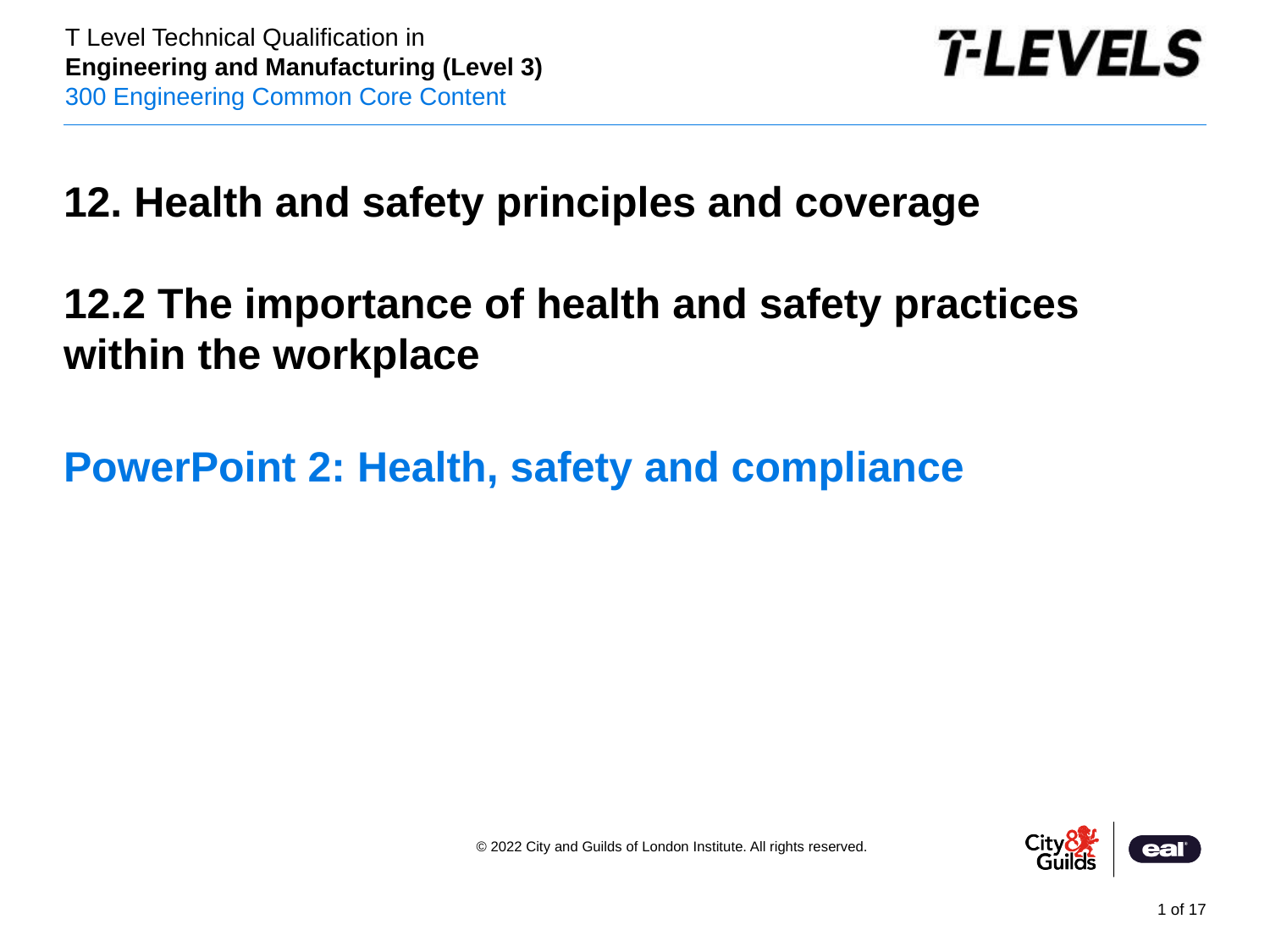

12. Health and safety principles and coverage

12.2 The importance of health and safety practices within the workplace

PowerPoint presentation
# PowerPoint 2: Health, safety and compliance